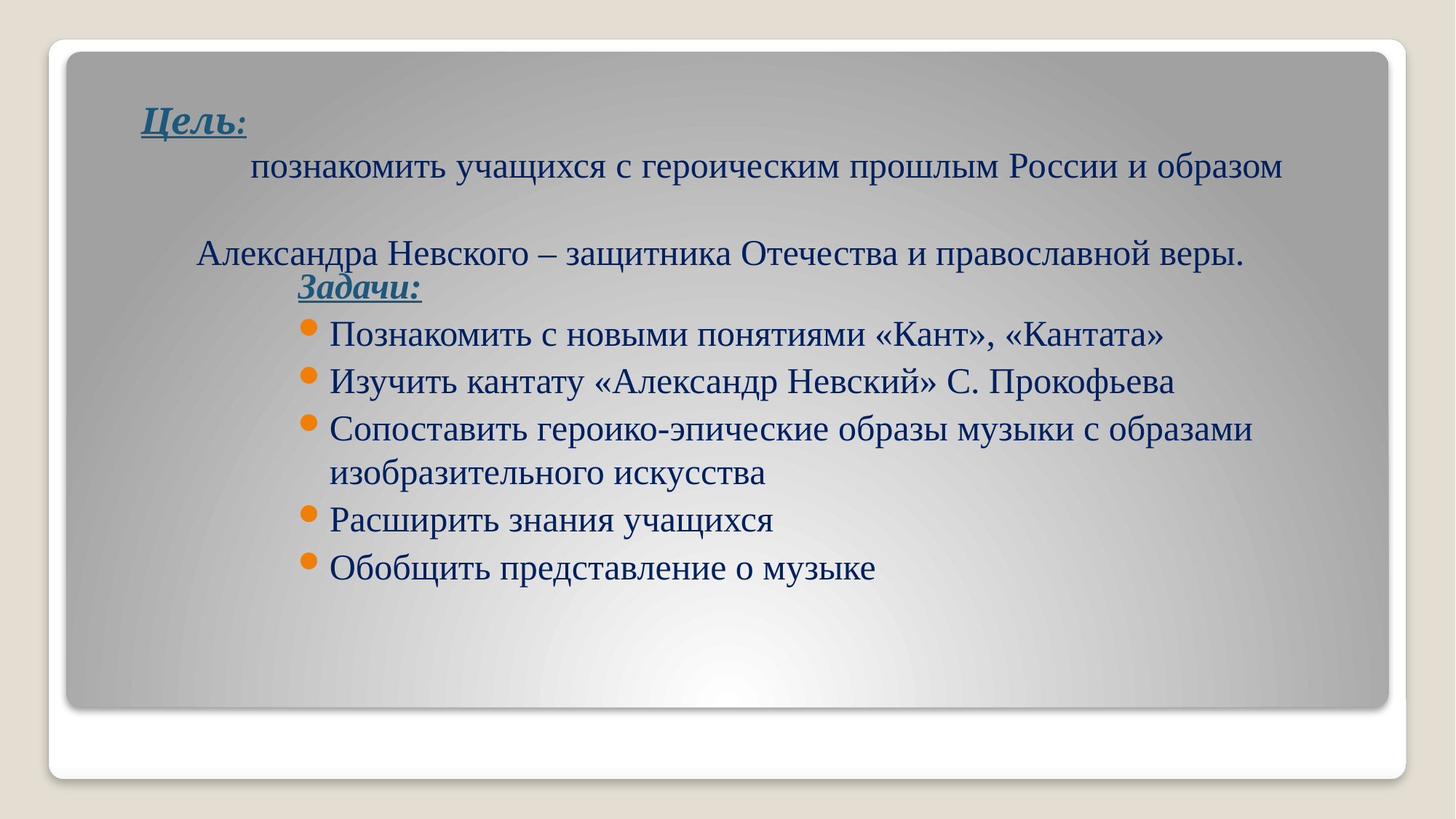

Цель:
	познакомить учащихся с героическим прошлым России и образом
      Александра Невского – защитника Отечества и православной веры.
Задачи:
Познакомить с новыми понятиями «Кант», «Кантата»
Изучить кантату «Александр Невский» С. Прокофьева
Сопоставить героико-эпические образы музыки с образами изобразительного искусства
Расширить знания учащихся
Обобщить представление о музыке